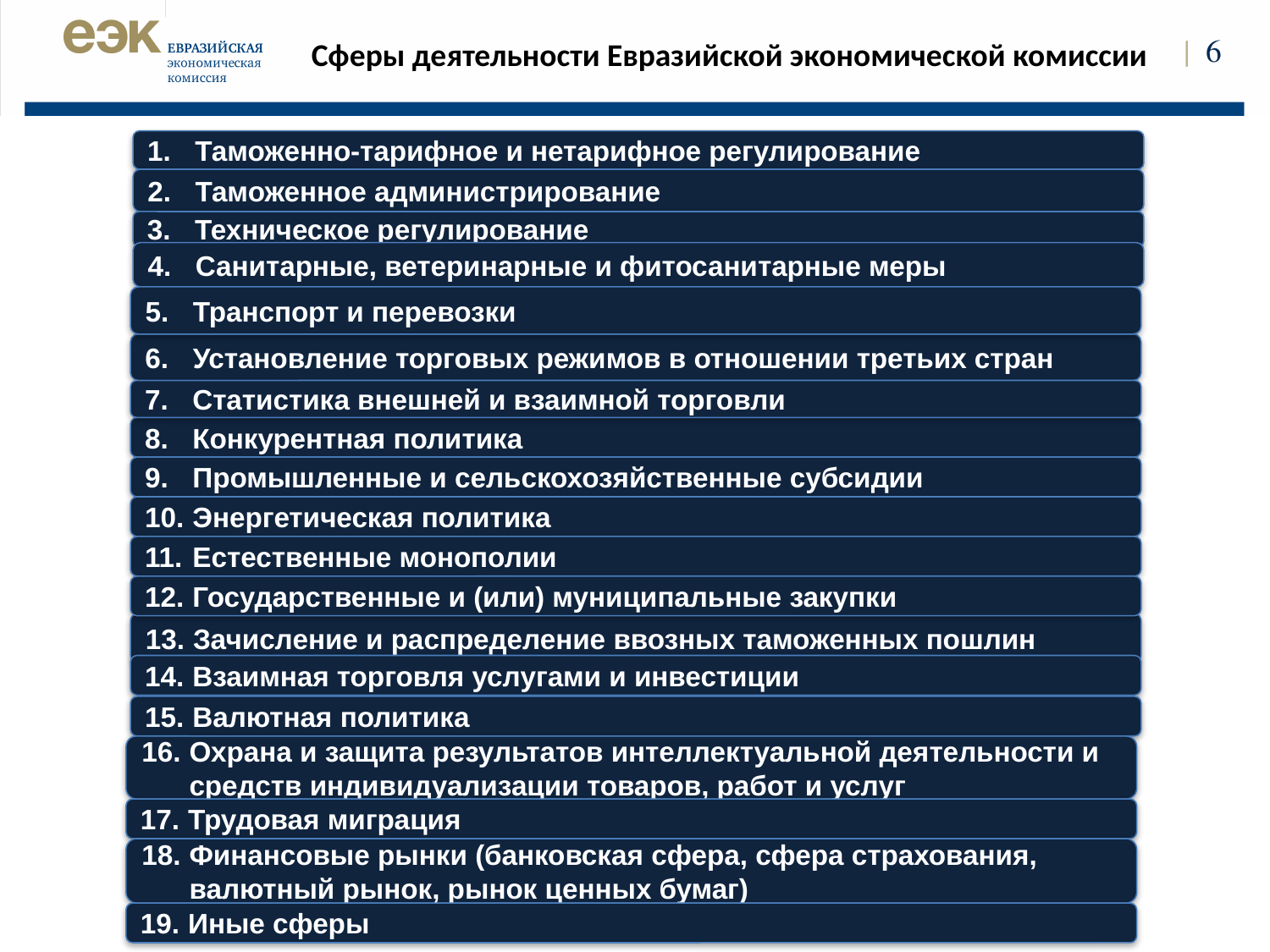

|  6
         Сферы деятельности Евразийской экономической комиссии
Таможенно-тарифное и нетарифное регулирование
Таможенное администрирование
Техническое регулирование
Санитарные, ветеринарные и фитосанитарные меры
Транспорт и перевозки
Установление торговых режимов в отношении третьих стран
Статистика внешней и взаимной торговли
Конкурентная политика
Промышленные и сельскохозяйственные субсидии
Энергетическая политика
Естественные монополии
Государственные и (или) муниципальные закупки
Зачисление и распределение ввозных таможенных пошлин
Взаимная торговля услугами и инвестиции
Валютная политика
Охрана и защита результатов интеллектуальной деятельности и средств индивидуализации товаров, работ и услуг
Трудовая миграция
Финансовые рынки (банковская сфера, сфера страхования, валютный рынок, рынок ценных бумаг)
Иные сферы